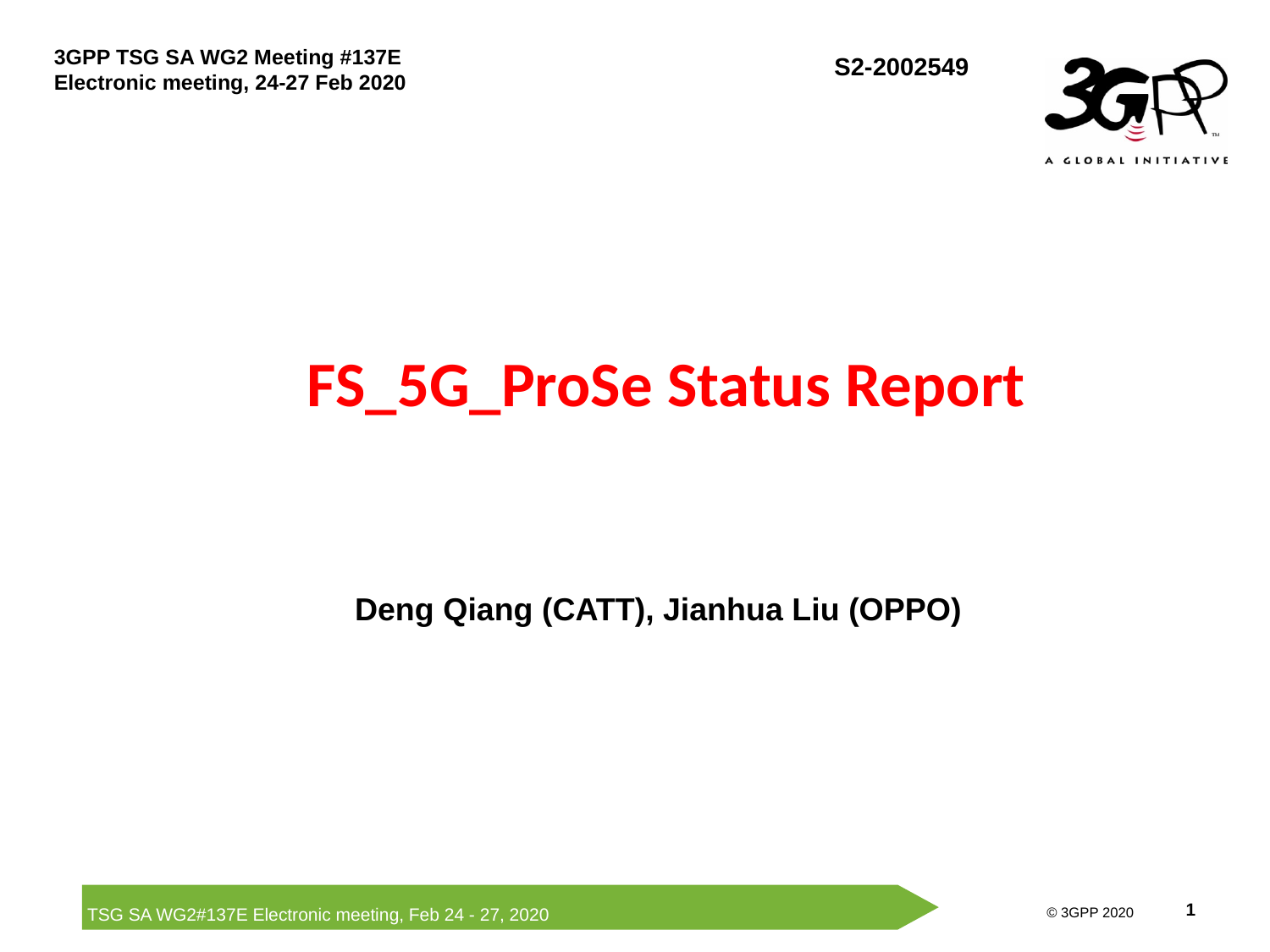

# FS_5G_ProSe Status Report
Deng Qiang (CATT), Jianhua Liu (OPPO)